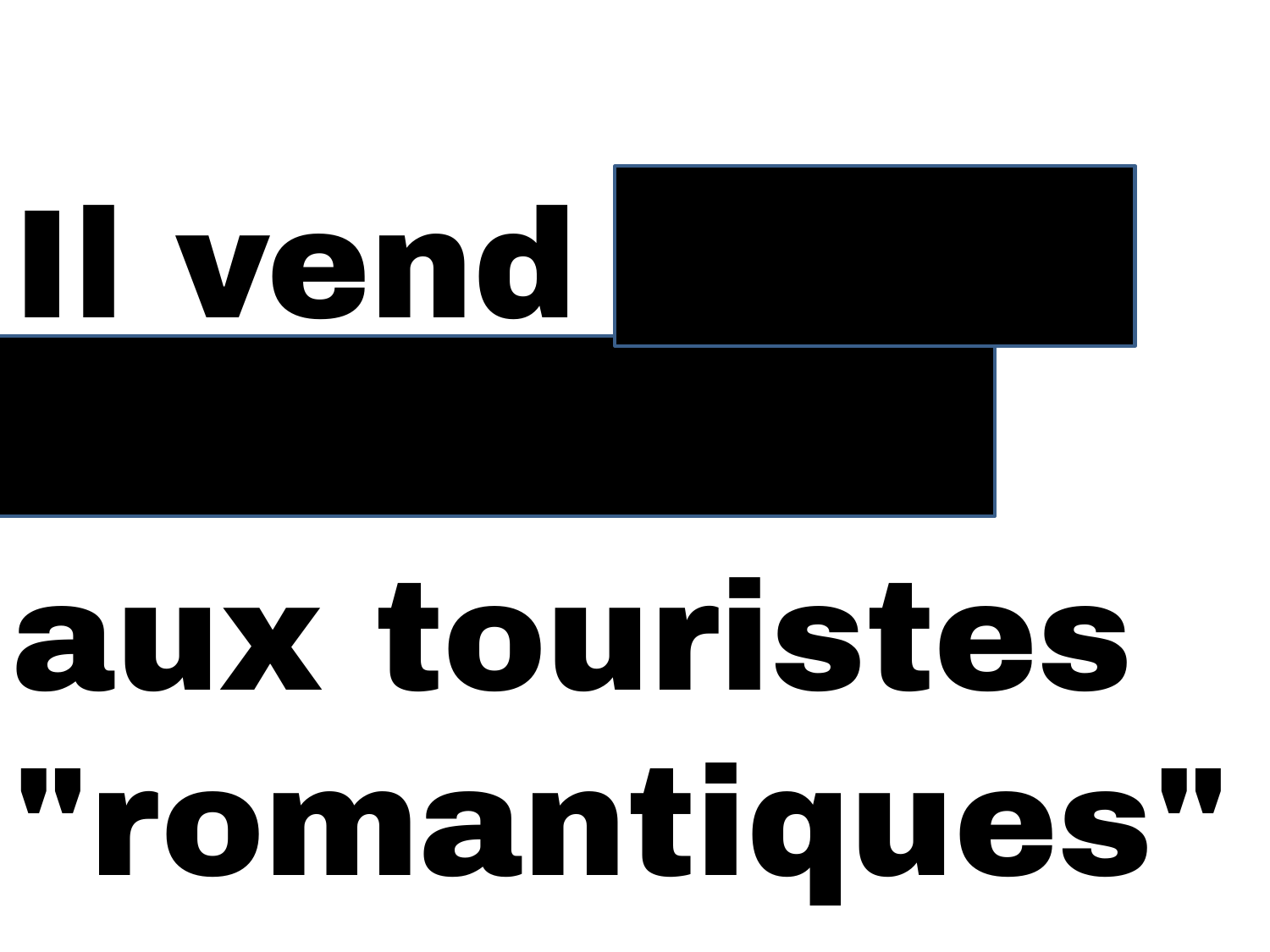

Il vend l'eau de la Seine aux touristes "romantiques"